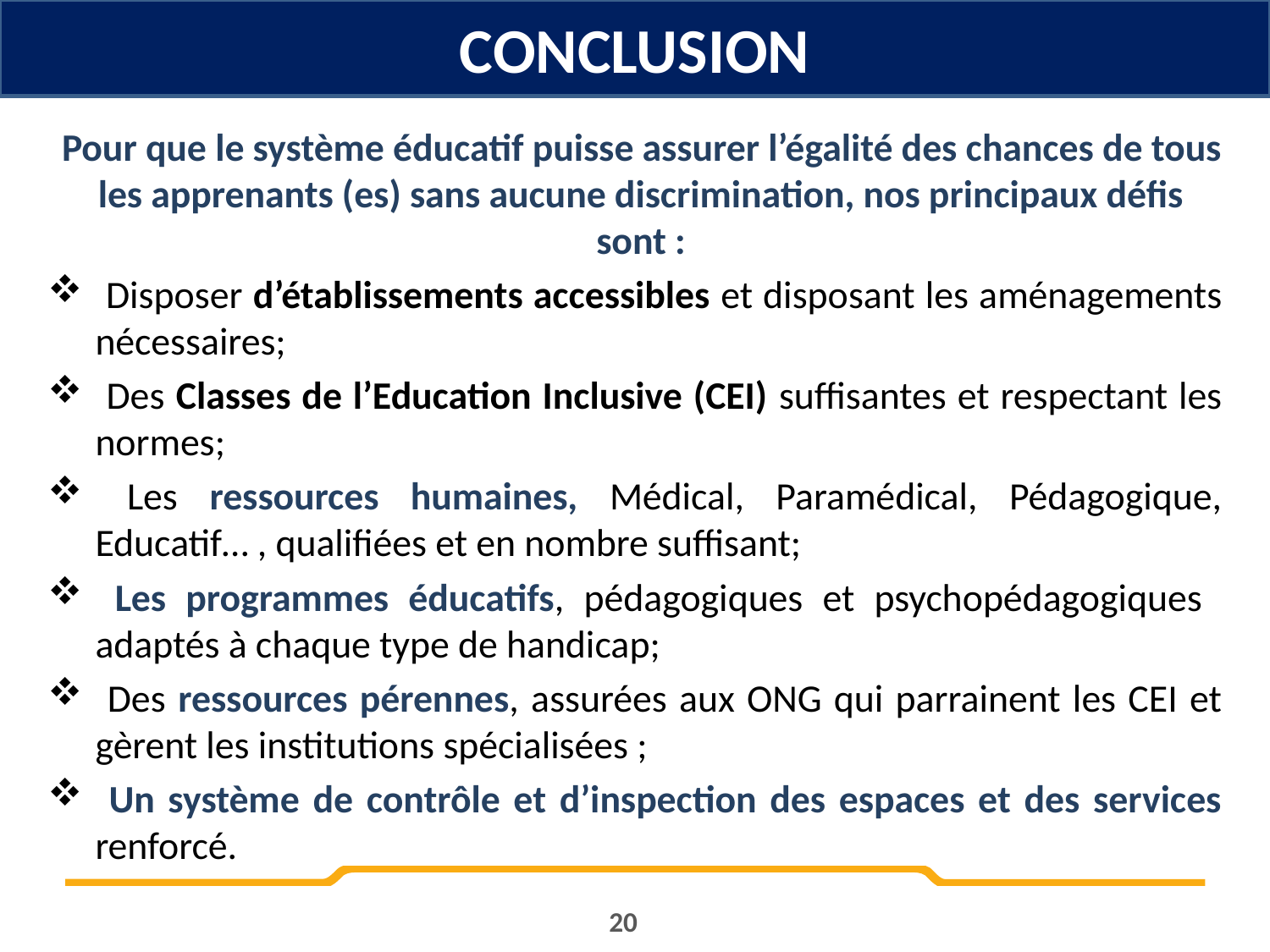

CONCLUSION
Pour que le système éducatif puisse assurer l’égalité des chances de tous les apprenants (es) sans aucune discrimination, nos principaux défis sont :
 Disposer d’établissements accessibles et disposant les aménagements nécessaires;
 Des Classes de l’Education Inclusive (CEI) suffisantes et respectant les normes;
 Les ressources humaines, Médical, Paramédical, Pédagogique, Educatif… , qualifiées et en nombre suffisant;
 Les programmes éducatifs, pédagogiques et psychopédagogiques  adaptés à chaque type de handicap;
 Des ressources pérennes, assurées aux ONG qui parrainent les CEI et gèrent les institutions spécialisées ;
 Un système de contrôle et d’inspection des espaces et des services renforcé.

20